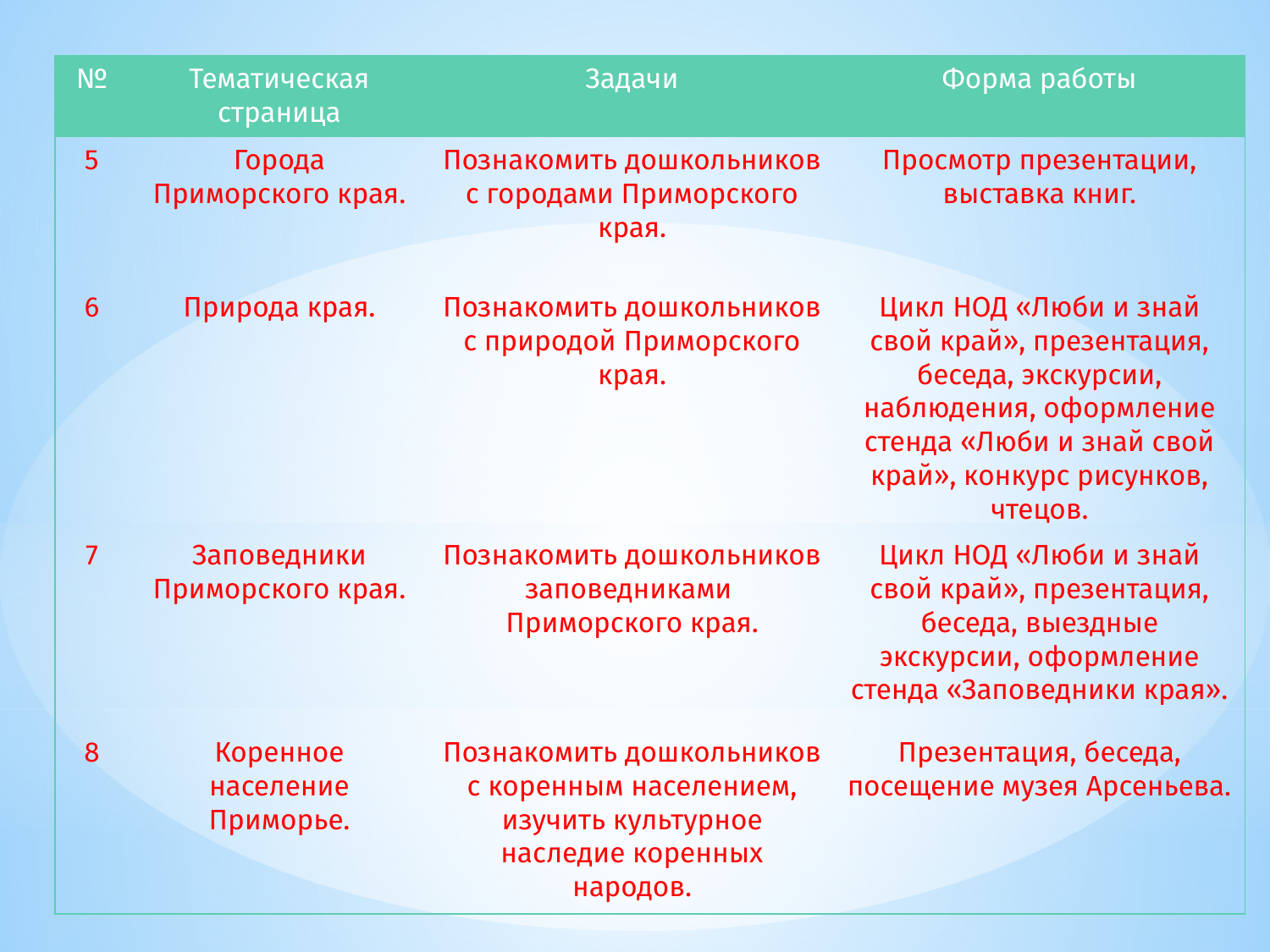

| № | Тематическая страница | Задачи | Форма работы |
| --- | --- | --- | --- |
| 5 | Города Приморского края. | Познакомить дошкольников с городами Приморского края. | Просмотр презентации, выставка книг. |
| 6 | Природа края. | Познакомить дошкольников с природой Приморского края. | Цикл НОД «Люби и знай свой край», презентация, беседа, экскурсии, наблюдения, оформление стенда «Люби и знай свой край», конкурс рисунков, чтецов. |
| 7 | Заповедники Приморского края. | Познакомить дошкольников заповедниками Приморского края. | Цикл НОД «Люби и знай свой край», презентация, беседа, выездные экскурсии, оформление стенда «Заповедники края». |
| 8 | Коренное население Приморье. | Познакомить дошкольников с коренным населением, изучить культурное наследие коренных народов. | Презентация, беседа, посещение музея Арсеньева. |